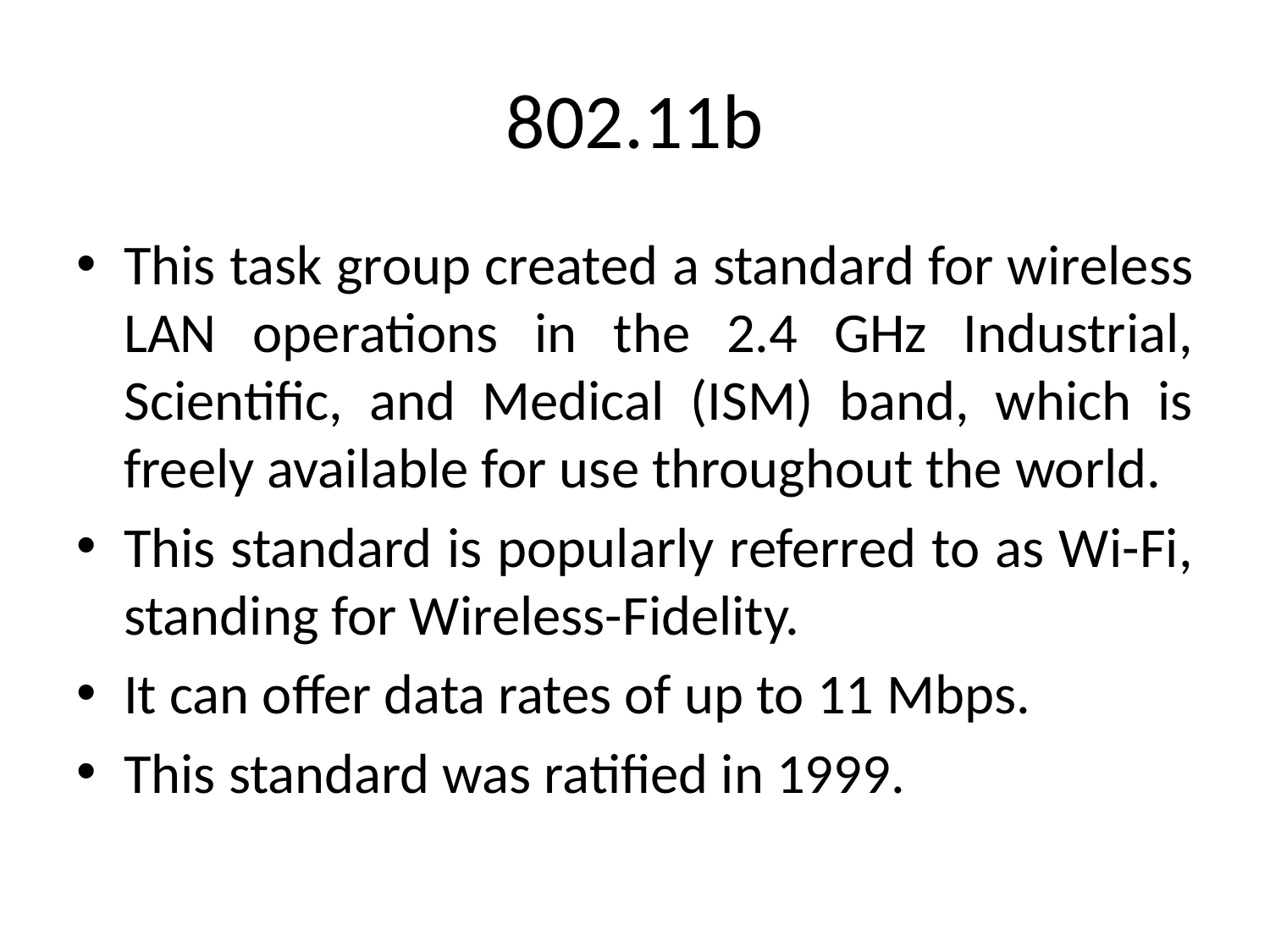

# 802.11b
This task group created a standard for wireless LAN operations in the 2.4 GHz Industrial, Scientific, and Medical (ISM) band, which is freely available for use throughout the world.
This standard is popularly referred to as Wi-Fi, standing for Wireless-Fidelity.
It can offer data rates of up to 11 Mbps.
This standard was ratified in 1999.